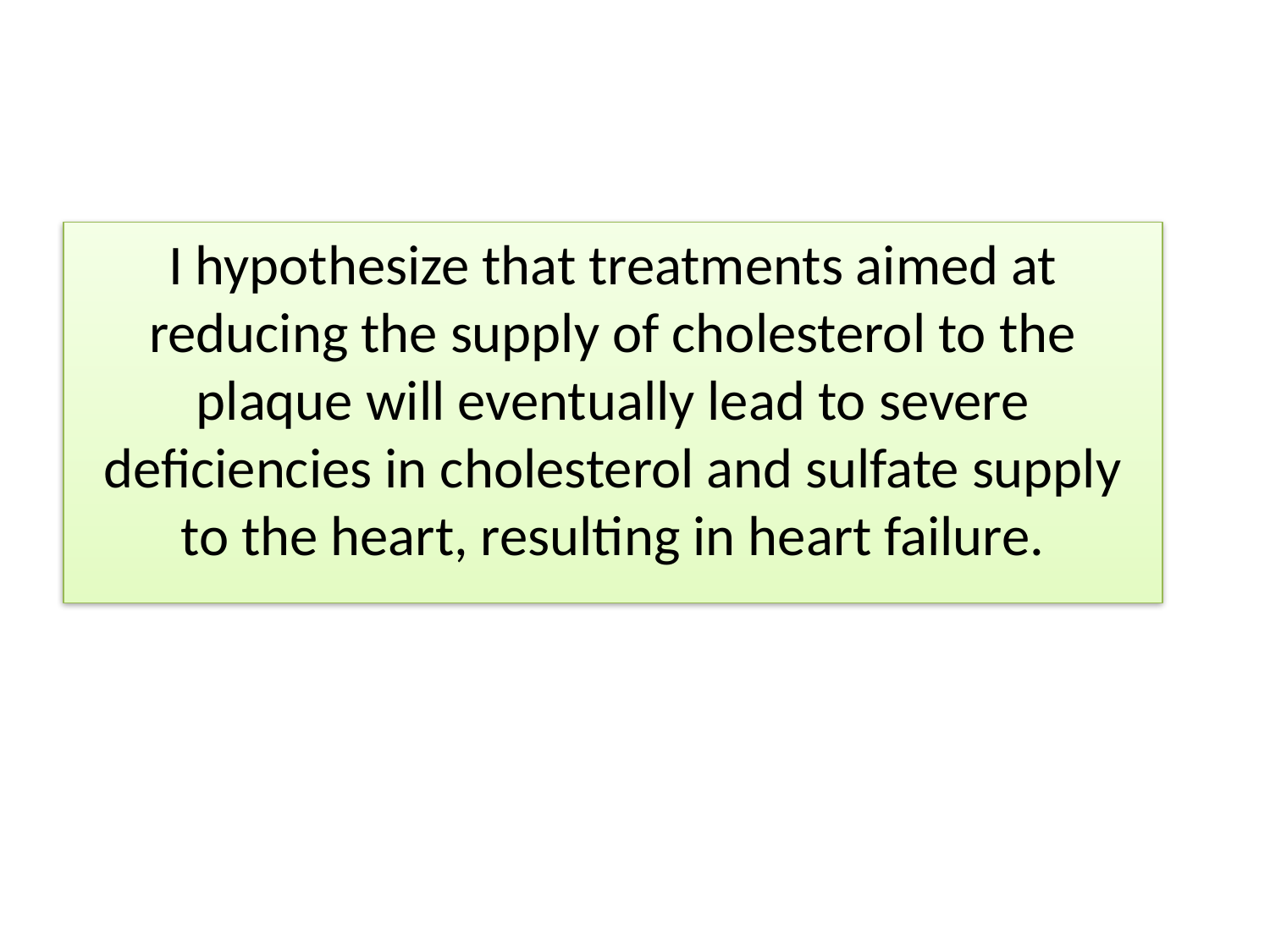

#
I hypothesize that treatments aimed at reducing the supply of cholesterol to the plaque will eventually lead to severe deficiencies in cholesterol and sulfate supply to the heart, resulting in heart failure.